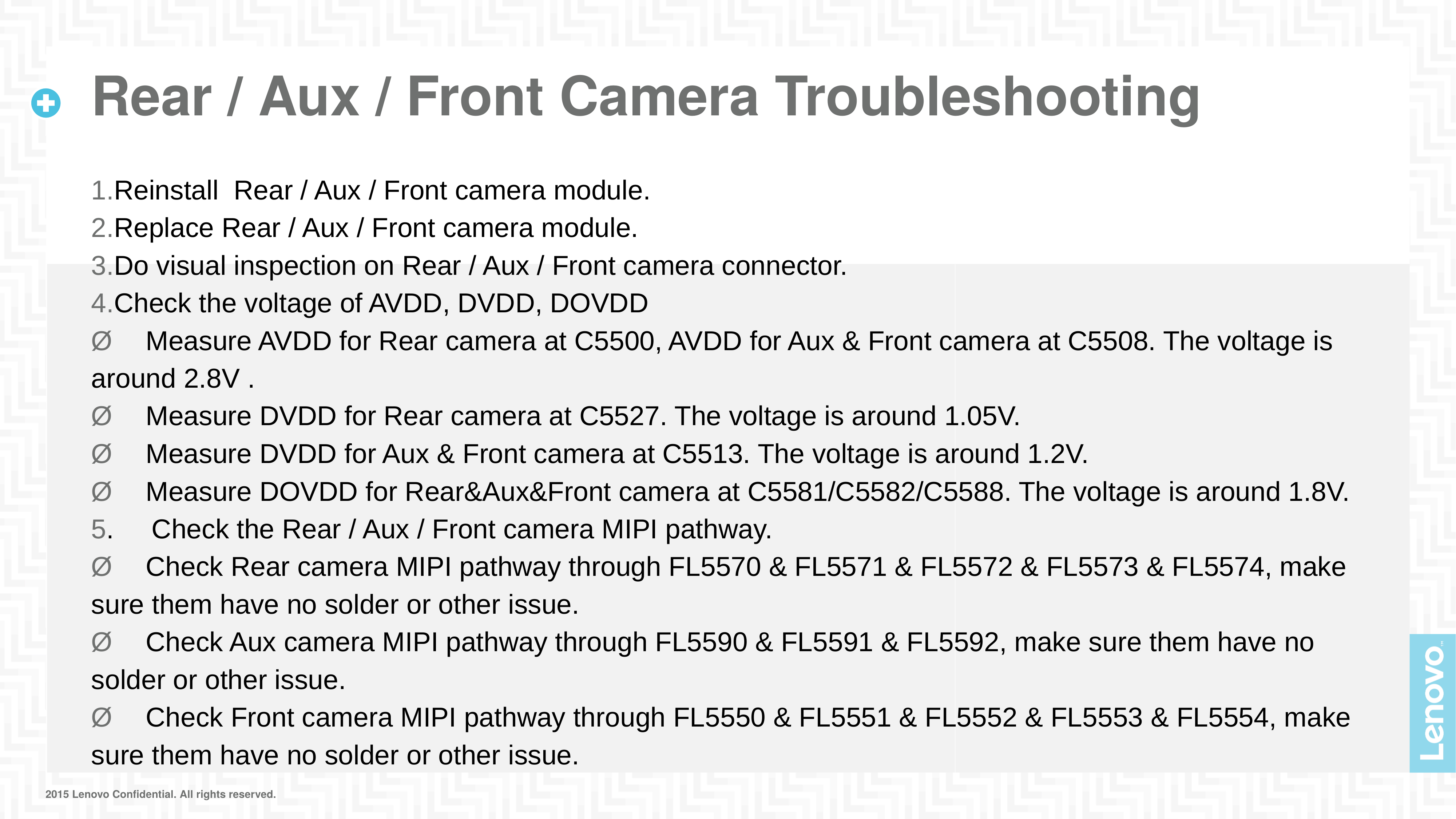

# Rear / Aux / Front Camera Troubleshooting
1.Reinstall  Rear / Aux / Front camera module.
2.Replace Rear / Aux / Front camera module.
3.Do visual inspection on Rear / Aux / Front camera connector.
4.Check the voltage of AVDD, DVDD, DOVDD
Ø  	Measure AVDD for Rear camera at C5500, AVDD for Aux & Front camera at C5508. The voltage is around 2.8V .
Ø  	Measure DVDD for Rear camera at C5527. The voltage is around 1.05V.
Ø  	Measure DVDD for Aux & Front camera at C5513. The voltage is around 1.2V.
Ø  	Measure DOVDD for Rear&Aux&Front camera at C5581/C5582/C5588. The voltage is around 1.8V.
5.     Check the Rear / Aux / Front camera MIPI pathway.
Ø  	Check Rear camera MIPI pathway through FL5570 & FL5571 & FL5572 & FL5573 & FL5574, make sure them have no solder or other issue.
Ø  	Check Aux camera MIPI pathway through FL5590 & FL5591 & FL5592, make sure them have no solder or other issue.
Ø  	Check Front camera MIPI pathway through FL5550 & FL5551 & FL5552 & FL5553 & FL5554, make sure them have no solder or other issue.